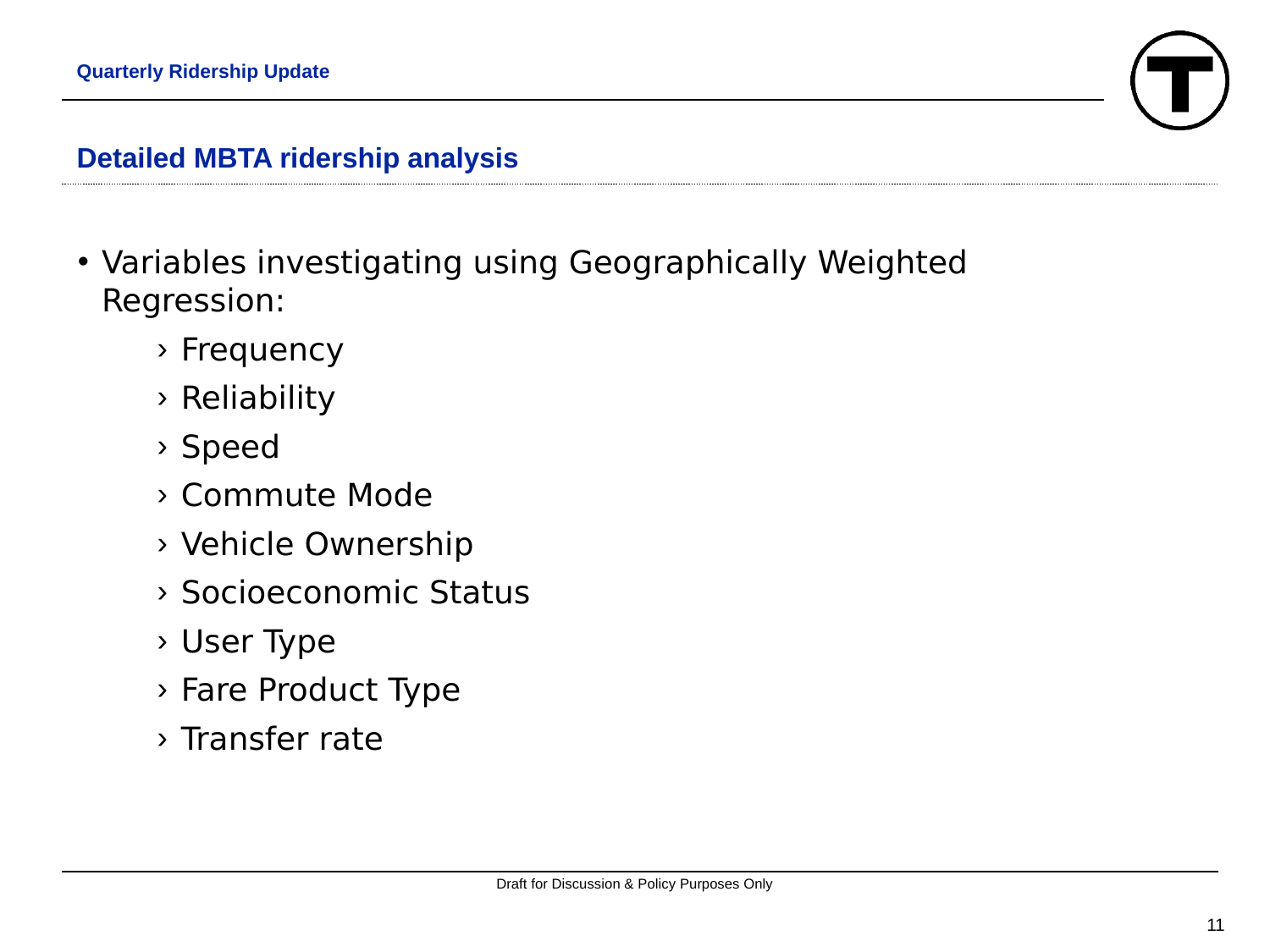

Quarterly Ridership Update
# Detailed MBTA ridership analysis
Variables investigating using Geographically Weighted Regression:
Frequency
Reliability
Speed
Commute Mode
Vehicle Ownership
Socioeconomic Status
User Type
Fare Product Type
Transfer rate